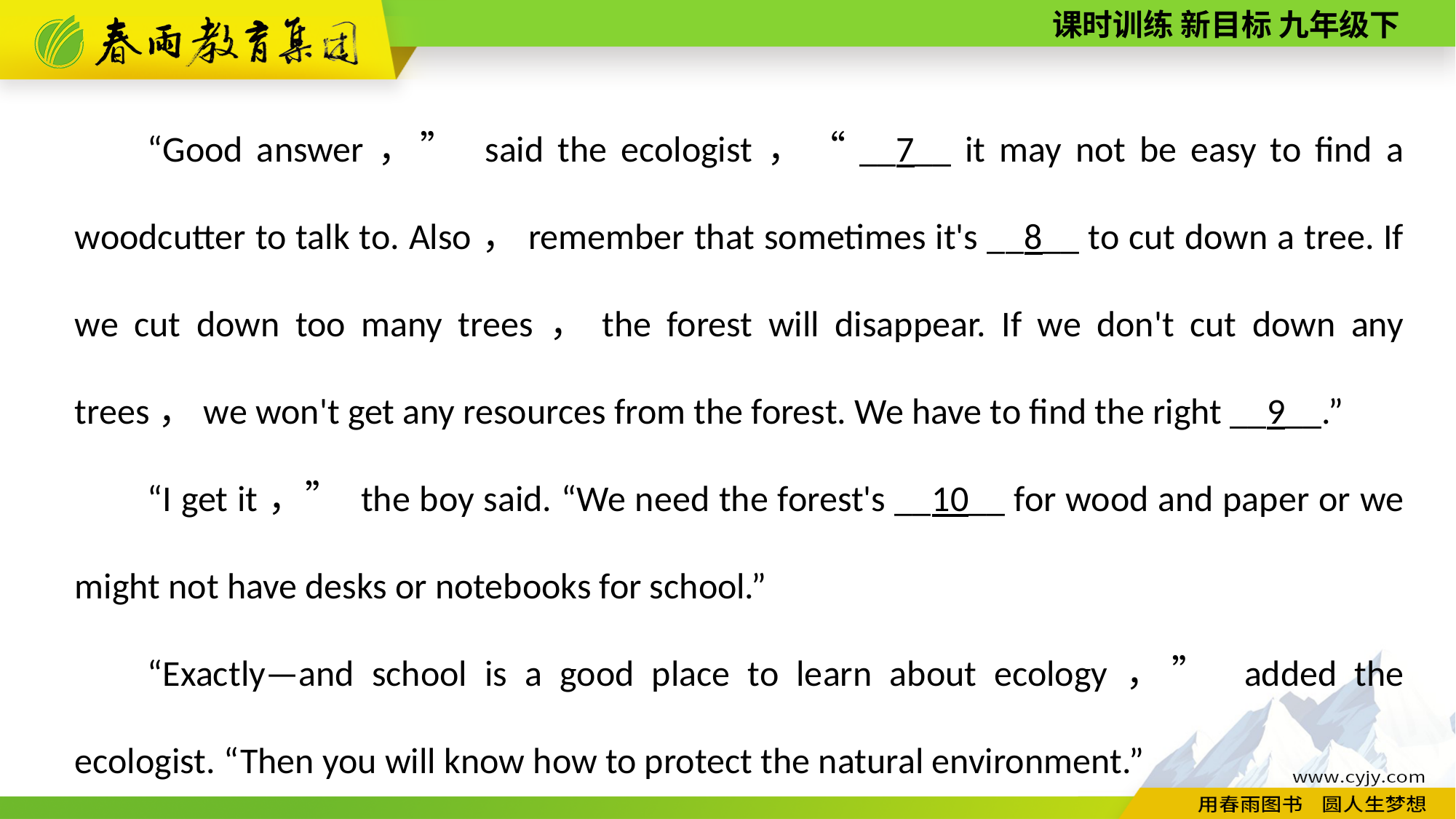

“Good answer，” said the ecologist，“__7__ it may not be easy to find a woodcutter to talk to. Also，remember that sometimes it's __8__ to cut down a tree. If we cut down too many trees，the forest will disappear. If we don't cut down any trees，we won't get any resources from the forest. We have to find the right __9__.”
“I get it，” the boy said. “We need the forest's __10__ for wood and paper or we might not have desks or notebooks for school.”
“Exactly—and school is a good place to learn about ecology，” added the ecologist. “Then you will know how to protect the natural environment.”